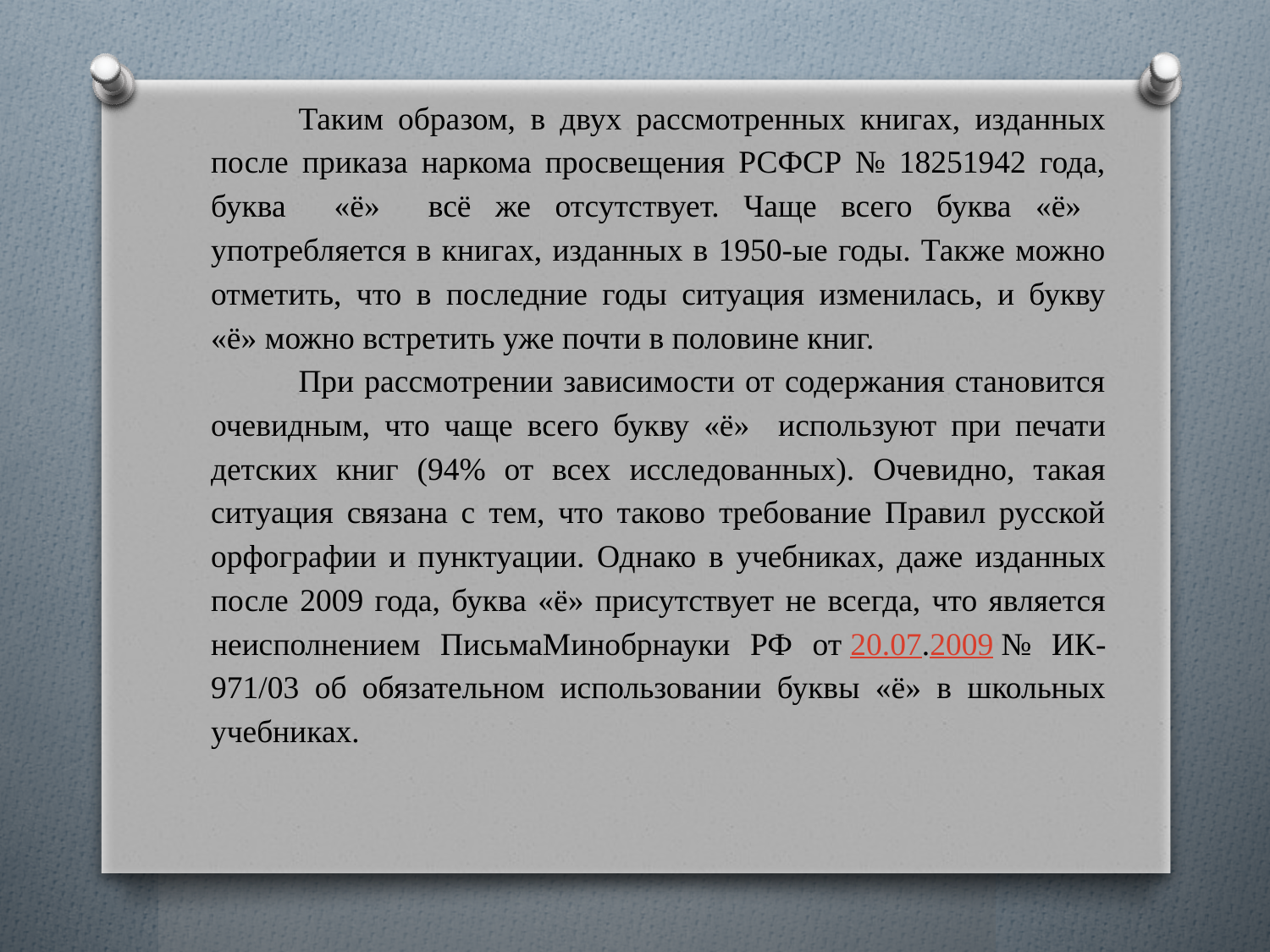

Таким образом, в двух рассмотренных книгах, изданных после приказа наркома просвещения РСФСР № 18251942 года, буква  «ё»  всё же отсутствует. Чаще всего буква «ё»  употребляется в книгах, изданных в 1950-ые годы. Также можно отметить, что в последние годы ситуация изменилась, и букву «ё» можно встретить уже почти в половине книг.
При рассмотрении зависимости от содержания становится очевидным, что чаще всего букву «ё»  используют при печати детских книг (94% от всех исследованных). Очевидно, такая ситуация связана с тем, что таково требование Правил русской орфографии и пунктуации. Однако в учебниках, даже изданных после 2009 года, буква «ё» присутствует не всегда, что является неисполнением ПисьмаМинобрнауки РФ от 20.07.2009 № ИК-971/03 об обязательном использовании буквы «ё» в школьных учебниках.